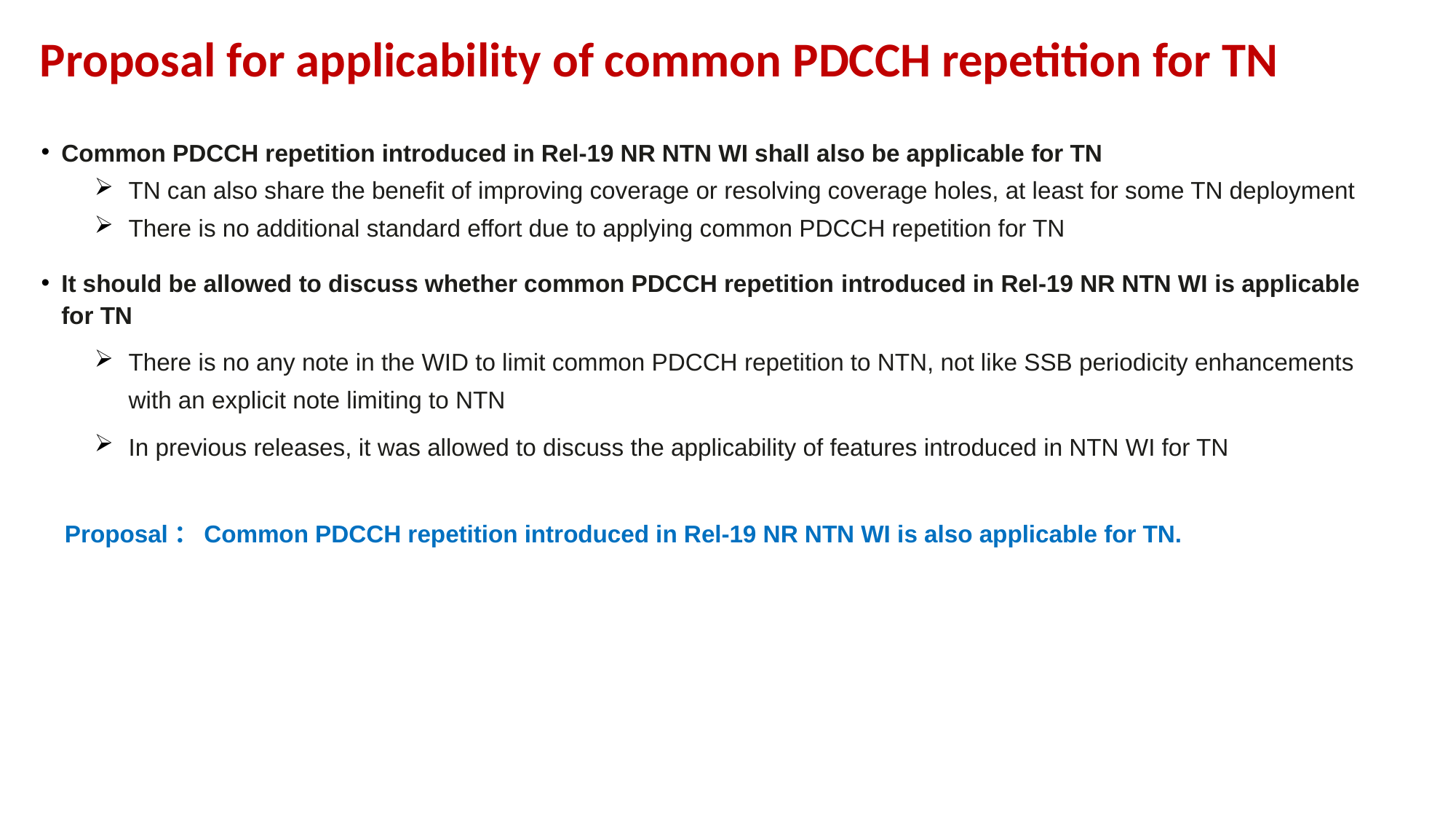

Proposal for applicability of common PDCCH repetition for TN
Common PDCCH repetition introduced in Rel-19 NR NTN WI shall also be applicable for TN
TN can also share the benefit of improving coverage or resolving coverage holes, at least for some TN deployment
There is no additional standard effort due to applying common PDCCH repetition for TN
It should be allowed to discuss whether common PDCCH repetition introduced in Rel-19 NR NTN WI is applicable for TN
There is no any note in the WID to limit common PDCCH repetition to NTN, not like SSB periodicity enhancements with an explicit note limiting to NTN
In previous releases, it was allowed to discuss the applicability of features introduced in NTN WI for TN

Proposal：Common PDCCH repetition introduced in Rel-19 NR NTN WI is also applicable for TN.